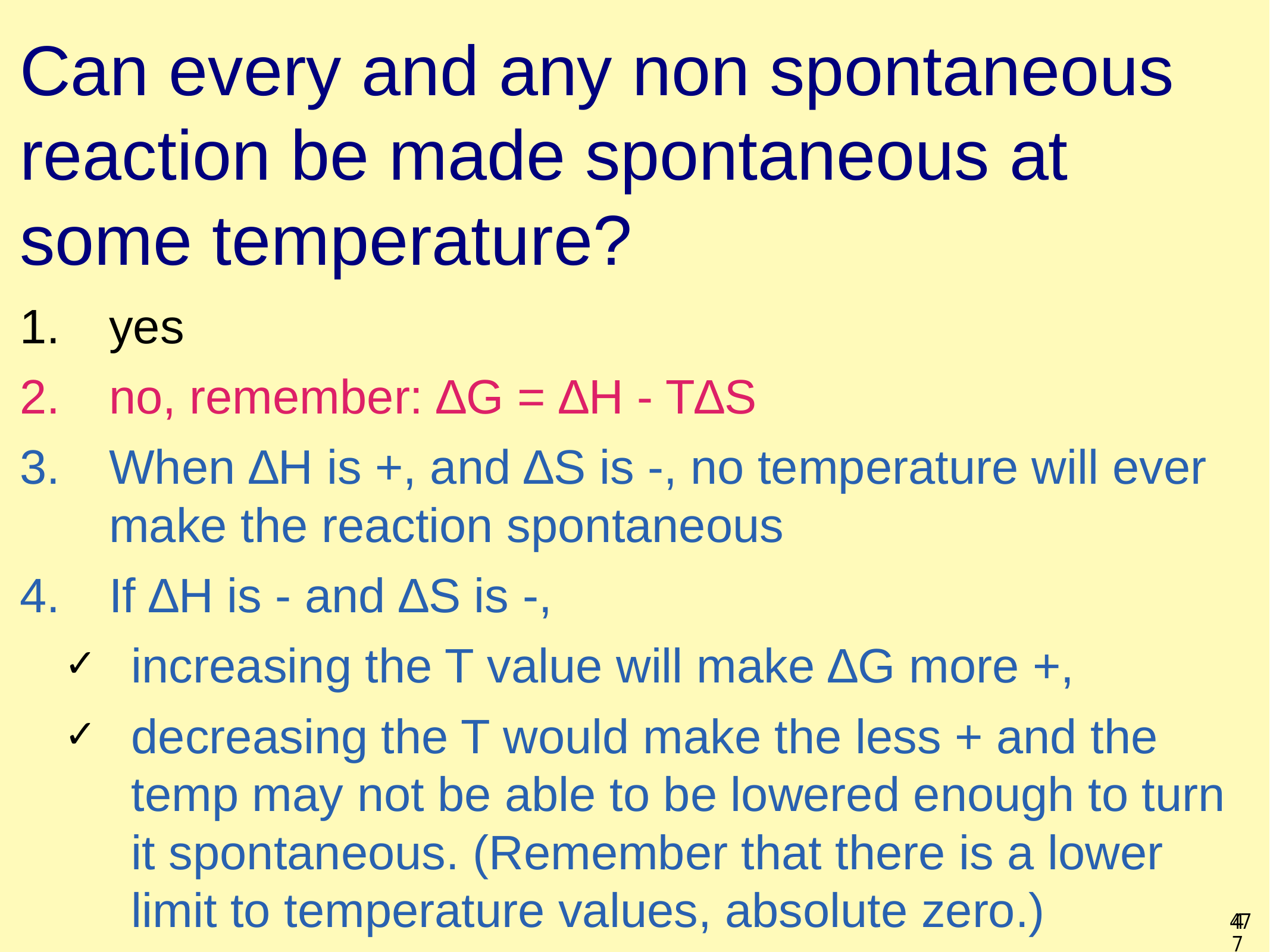

# Can every and any non spontaneous reaction be made spontaneous at some temperature?
yes
no, remember: ∆G = ∆H - T∆S
When ∆H is +, and ∆S is -, no temperature will ever make the reaction spontaneous
If ∆H is - and ∆S is -,
increasing the T value will make ∆G more +,
decreasing the T would make the less + and the temp may not be able to be lowered enough to turn it spontaneous. (Remember that there is a lower limit to temperature values, absolute zero.)
47
47